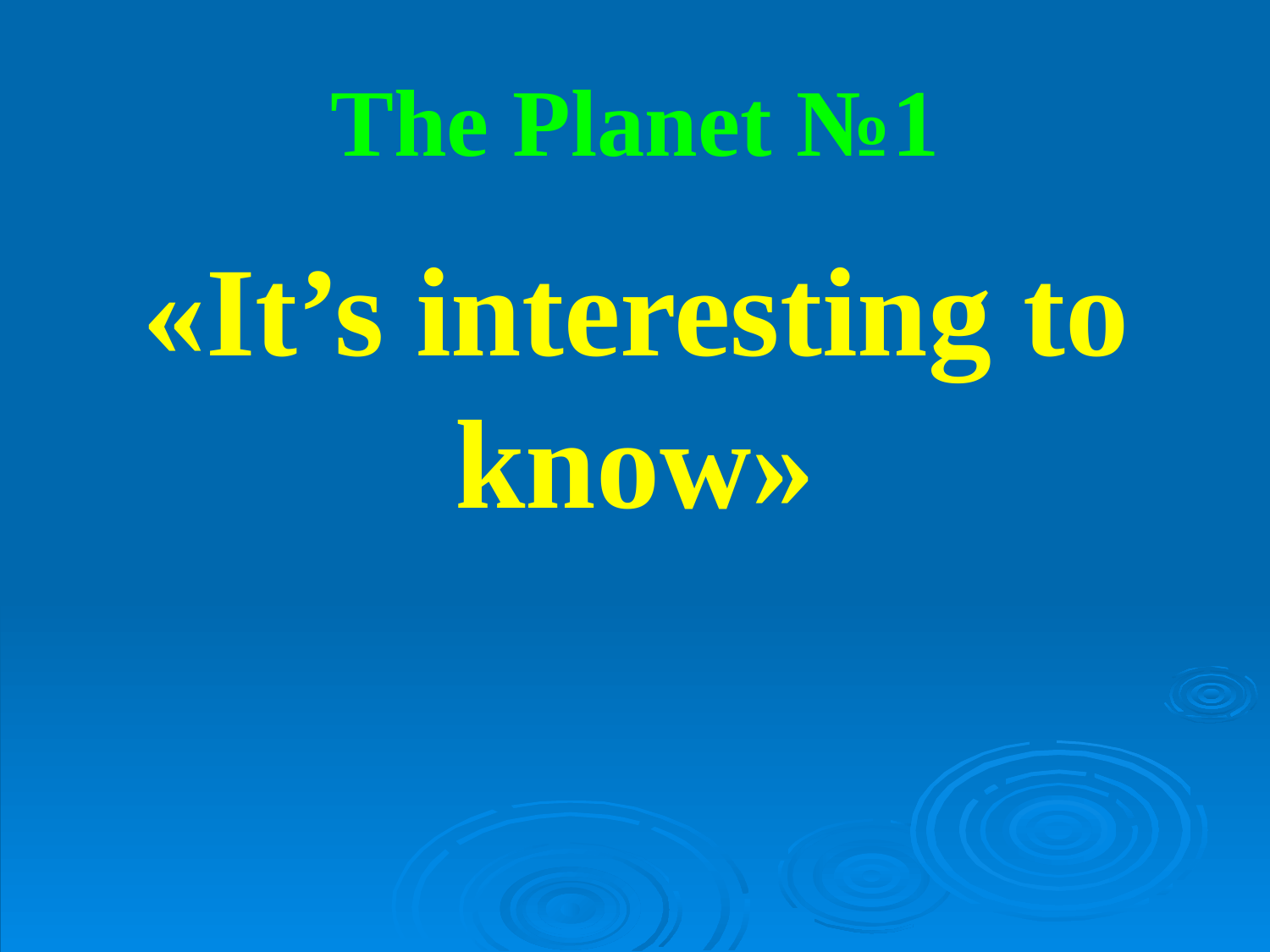

# The Planet №1
«It’s interesting to know»